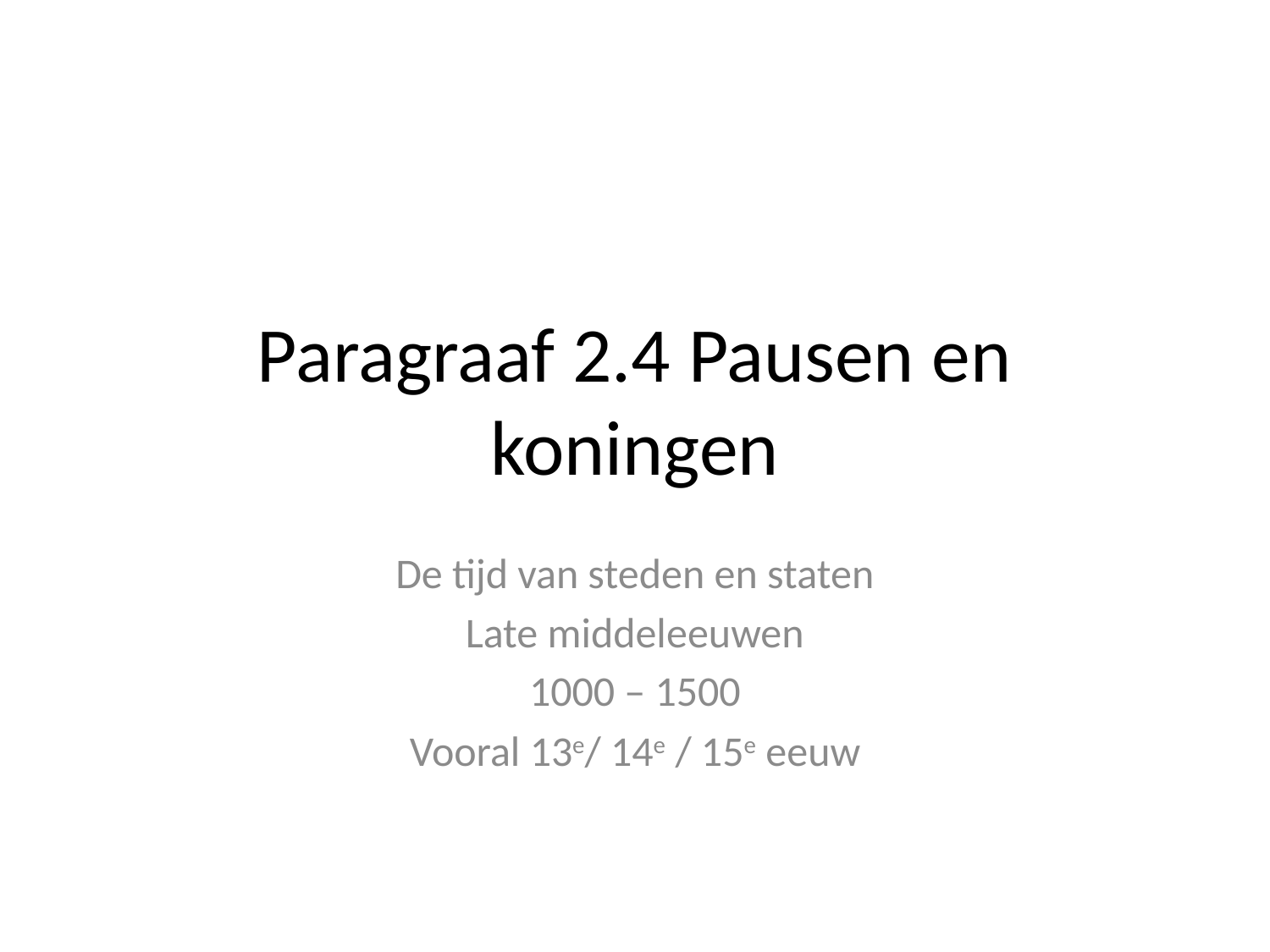

# Paragraaf 2.4 Pausen en koningen
De tijd van steden en staten
Late middeleeuwen
1000 – 1500
Vooral 13e/ 14e / 15e eeuw